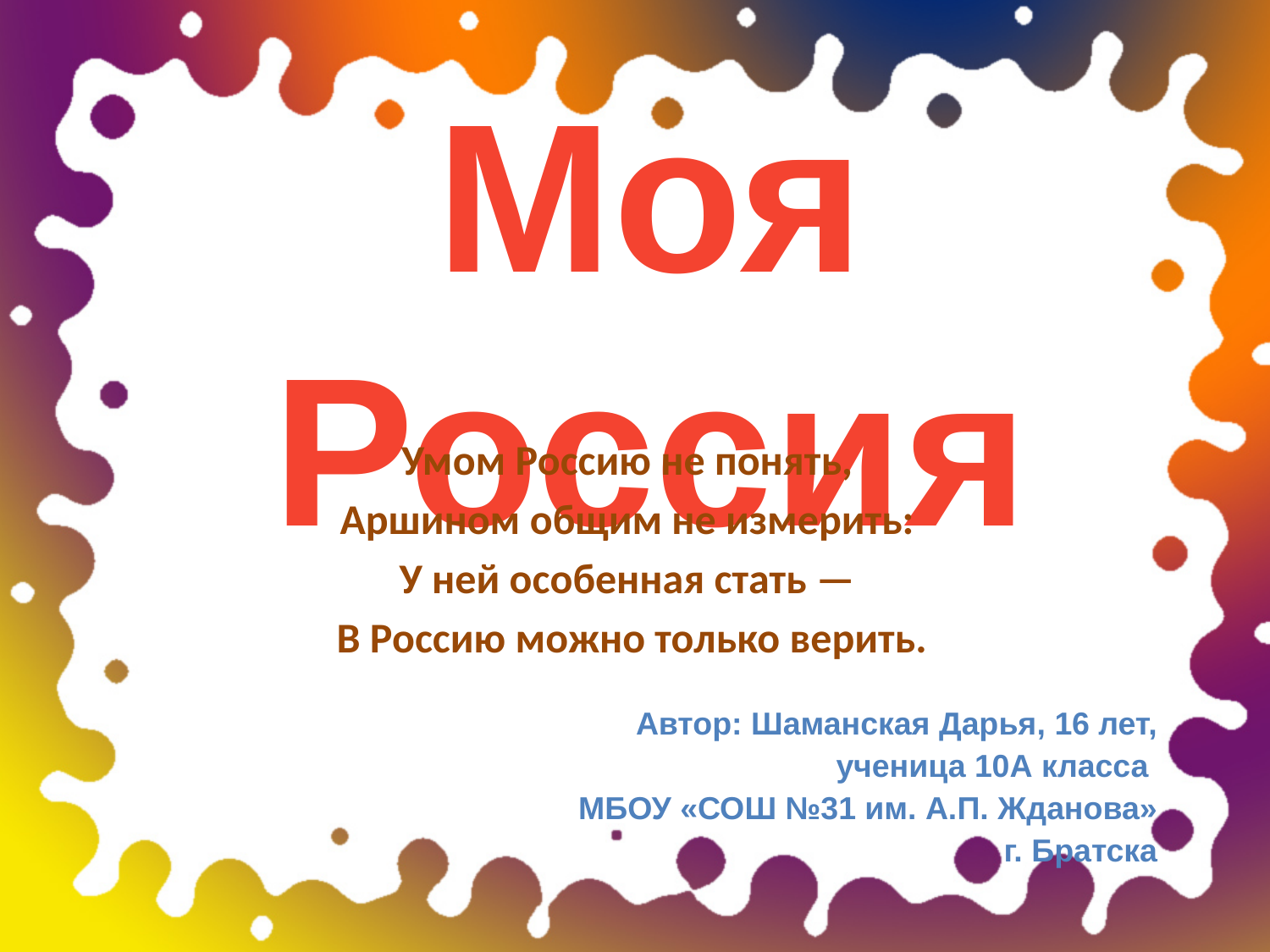

# Моя Россия
Умом Россию не понять,
Аршином общим не измерить:
У ней особенная стать —
В Россию можно только верить.
Автор: Шаманская Дарья, 16 лет,
ученица 10А класса
МБОУ «СОШ №31 им. А.П. Жданова»
г. Братска